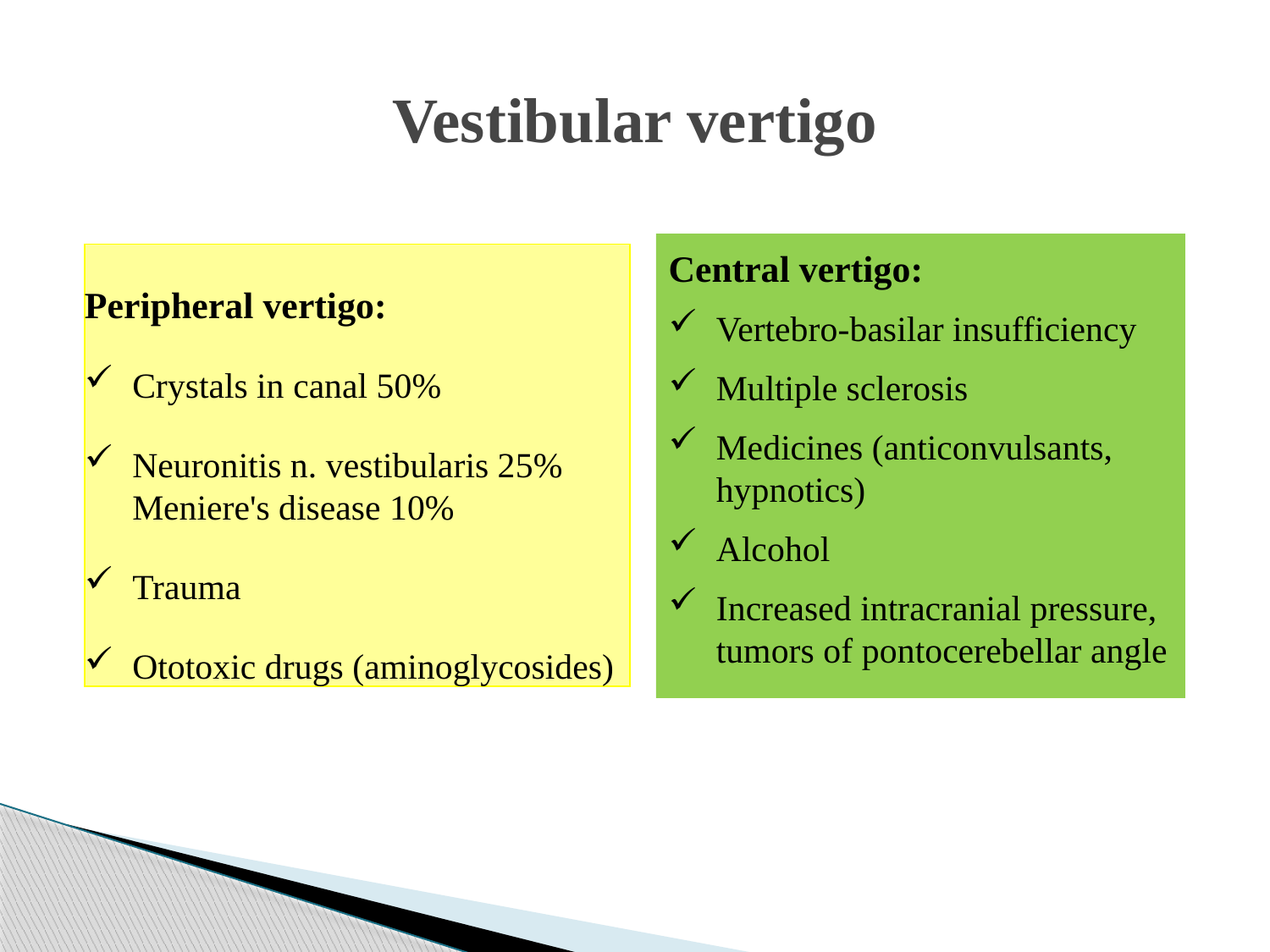

# Vestibular vertigo
Central vertigo:
Vertebro-basilar insufficiency
Multiple sclerosis
Medicines (anticonvulsants, hypnotics)
Alcohol
Increased intracranial pressure, tumors of pontocerebellar angle

Peripheral vertigo:
Crystals in canal 50%
Neuronitis n. vestibularis 25% Meniere's disease 10%
Trauma
Ototoxic drugs (aminoglycosides)